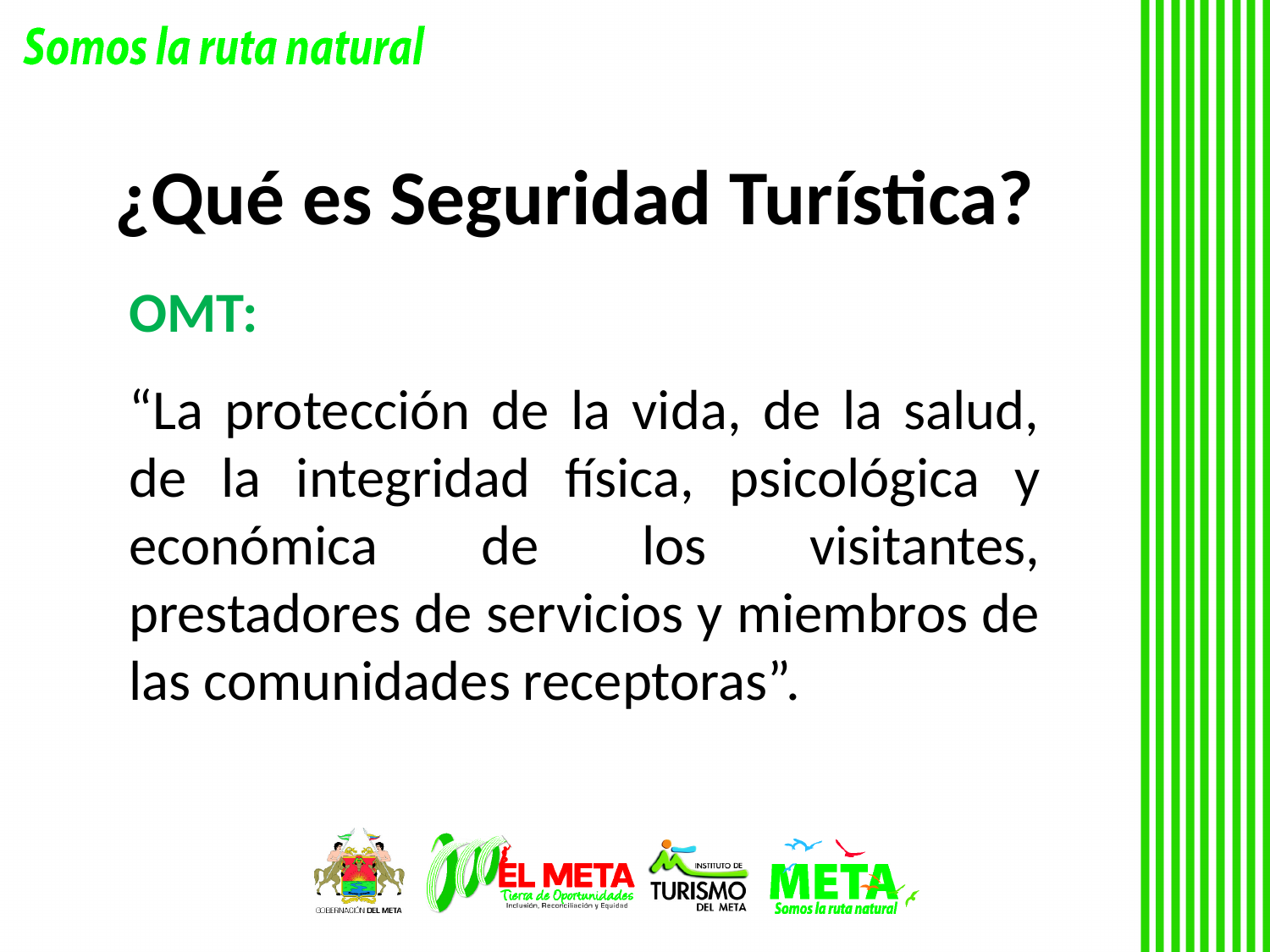

# ¿Qué es Seguridad Turística?
OMT:

“La protección de la vida, de la salud, de la integridad física, psicológica y económica de los visitantes, prestadores de servicios y miembros de las comunidades receptoras”.